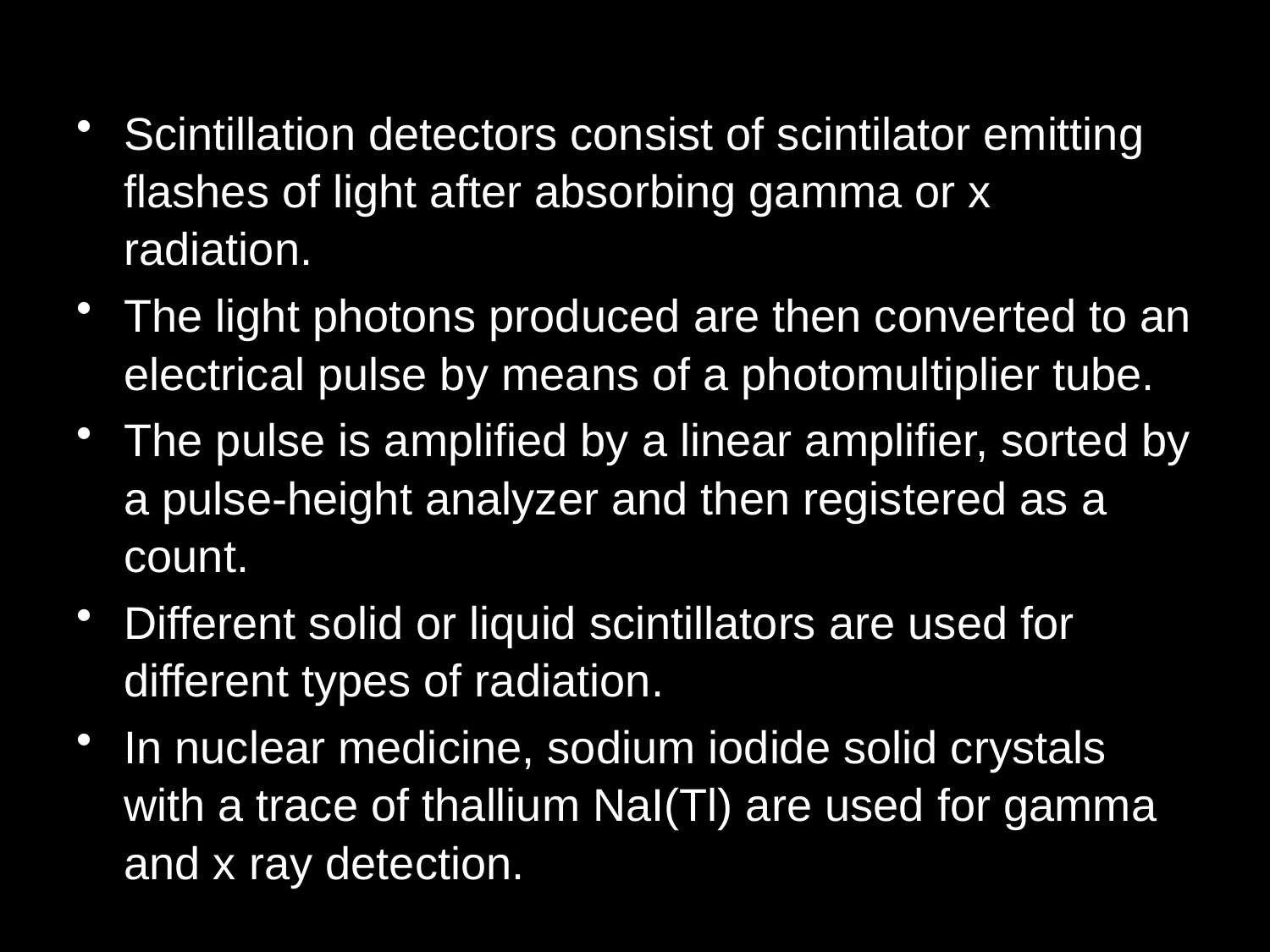

Scintillation detectors consist of scintilator emitting flashes of light after absorbing gamma or x radiation.
The light photons produced are then converted to an electrical pulse by means of a photomultiplier tube.
The pulse is amplified by a linear amplifier, sorted by a pulse-height analyzer and then registered as a count.
Different solid or liquid scintillators are used for different types of radiation.
In nuclear medicine, sodium iodide solid crystals with a trace of thallium NaI(Tl) are used for gamma and x ray detection.